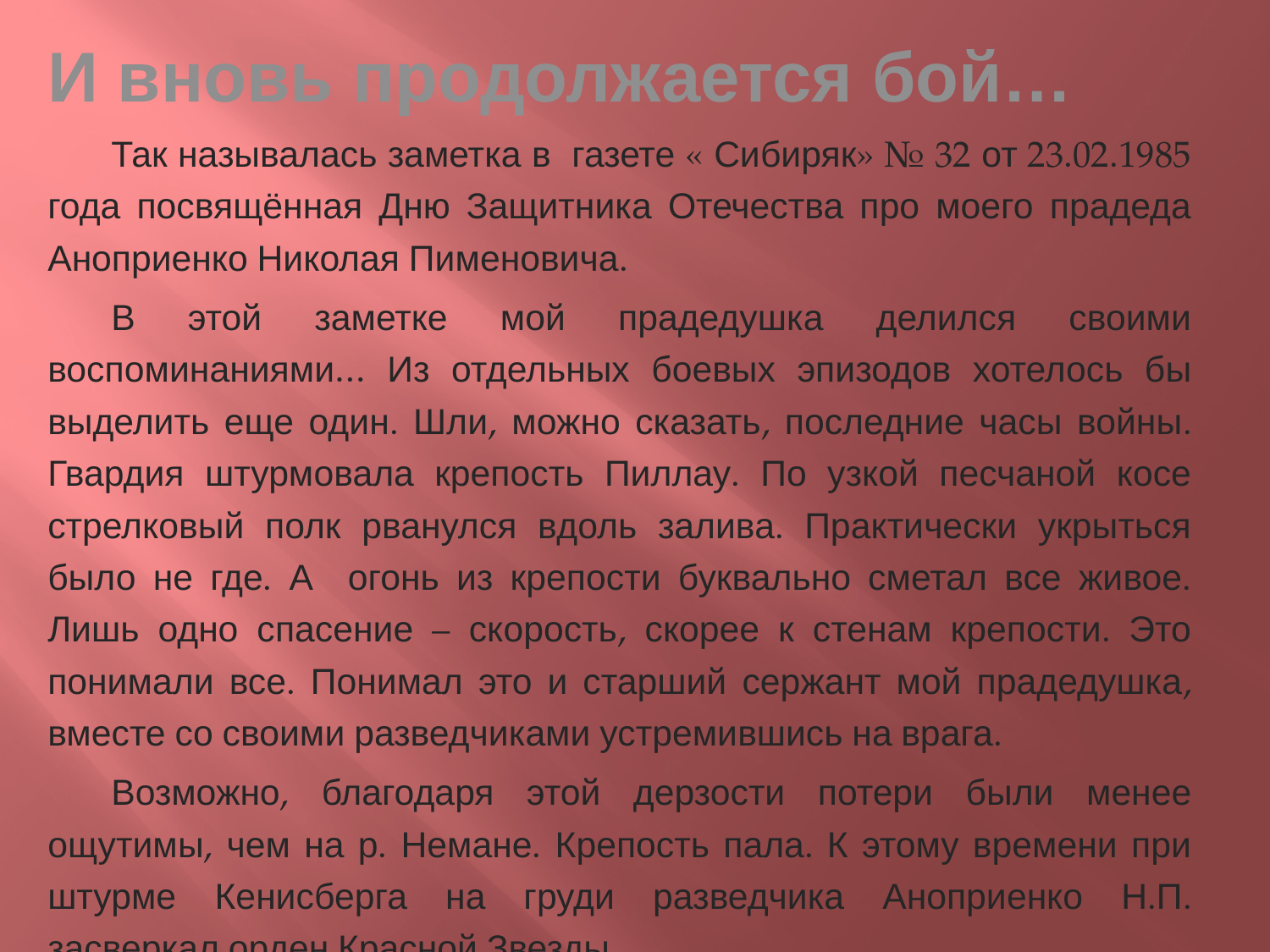

# И вновь продолжается бой…
Так называлась заметка в  газете « Сибиряк» № 32 от 23.02.1985 года посвящённая Дню Защитника Отечества про моего прадеда Аноприенко Николая Пименовича.
В этой заметке мой прадедушка делился своими воспоминаниями… Из отдельных боевых эпизодов хотелось бы выделить еще один. Шли, можно сказать, последние часы войны. Гвардия штурмовала крепость Пиллау. По узкой песчаной косе стрелковый полк рванулся вдоль залива. Практически укрыться было не где. А  огонь из крепости буквально сметал все живое. Лишь одно спасение – скорость, скорее к стенам крепости. Это понимали все. Понимал это и старший сержант мой прадедушка, вместе со своими разведчиками устремившись на врага.
Возможно, благодаря этой дерзости потери были менее ощутимы, чем на р. Немане. Крепость пала. К этому времени при штурме Кенисберга на груди разведчика Аноприенко Н.П. засверкал орден Красной Звезды. ..